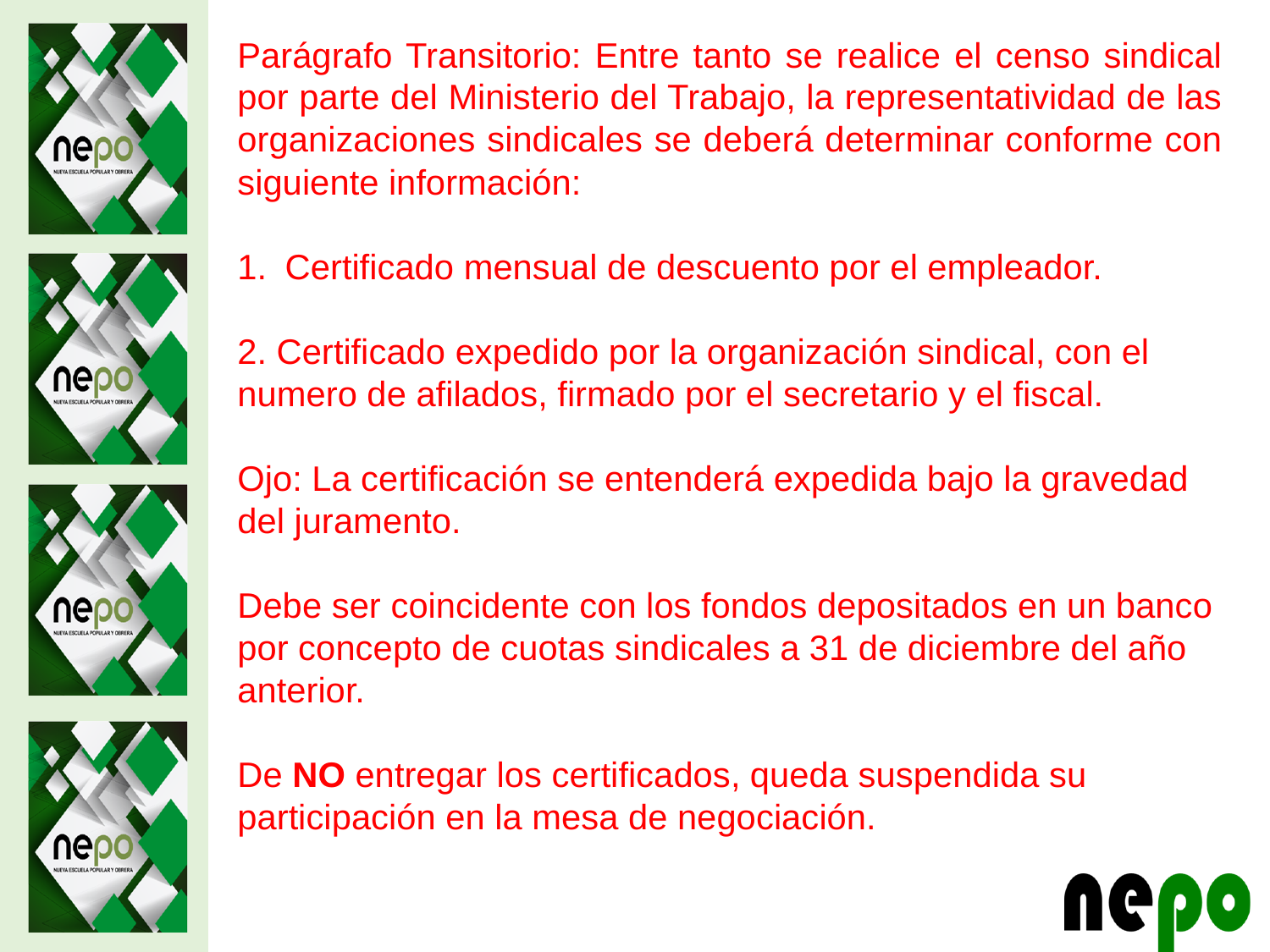

Parágrafo Transitorio: Entre tanto se realice el censo sindical por parte del Ministerio del Trabajo, la representatividad de las organizaciones sindicales se deberá determinar conforme con siguiente información:

Certificado mensual de descuento por el empleador.

2. Certificado expedido por la organización sindical, con el numero de afilados, firmado por el secretario y el fiscal.

Ojo: La certificación se entenderá expedida bajo la gravedad del juramento.

Debe ser coincidente con los fondos depositados en un banco por concepto de cuotas sindicales a 31 de diciembre del año anterior.

De NO entregar los certificados, queda suspendida su participación en la mesa de negociación.